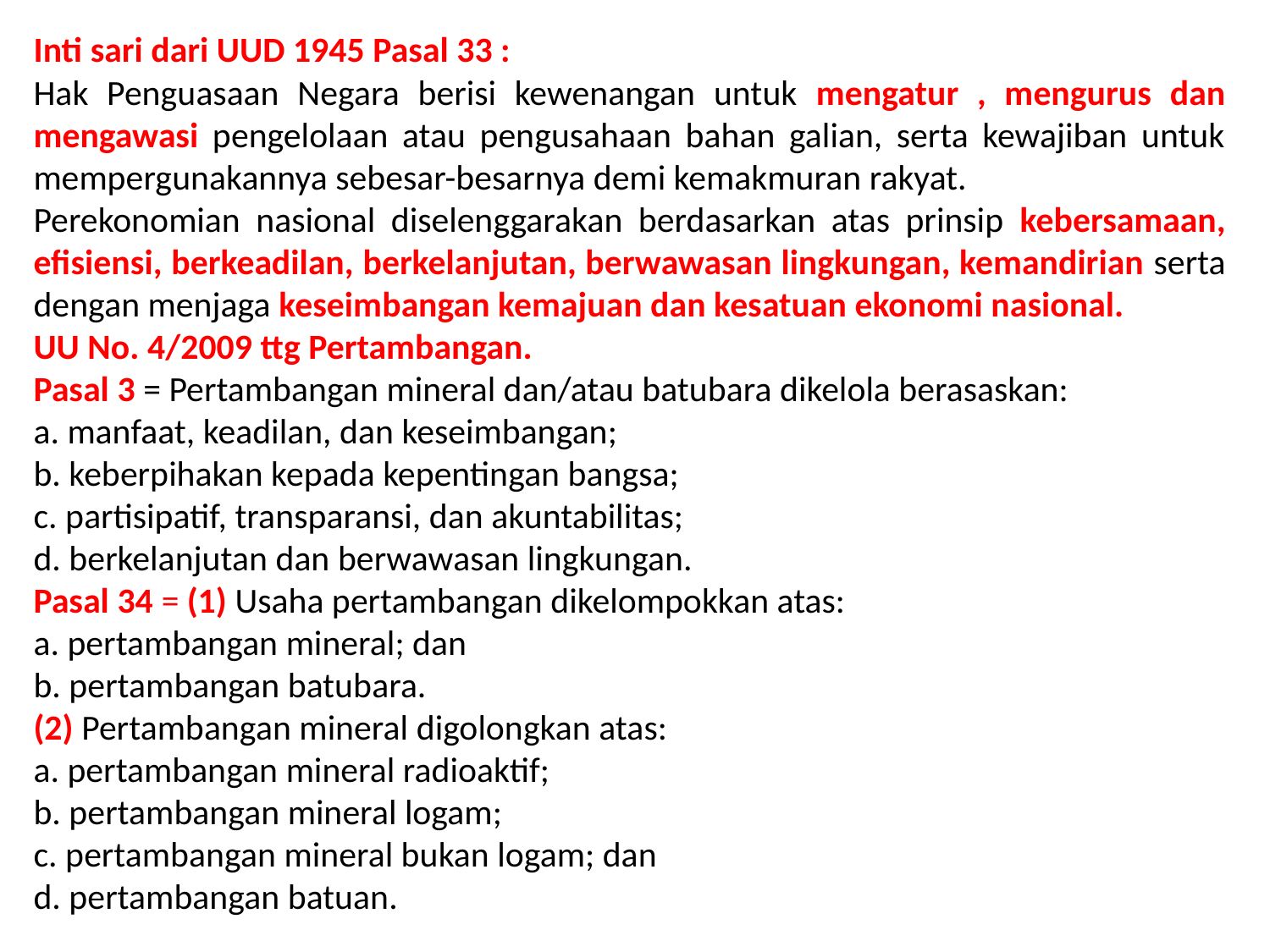

Inti sari dari UUD 1945 Pasal 33 :
Hak Penguasaan Negara berisi kewenangan untuk mengatur , mengurus dan mengawasi pengelolaan atau pengusahaan bahan galian, serta kewajiban untuk mempergunakannya sebesar-besarnya demi kemakmuran rakyat.
Perekonomian nasional diselenggarakan berdasarkan atas prinsip kebersamaan, efisiensi, berkeadilan, berkelanjutan, berwawasan lingkungan, kemandirian serta dengan menjaga keseimbangan kemajuan dan kesatuan ekonomi nasional.
UU No. 4/2009 ttg Pertambangan.
Pasal 3 = Pertambangan mineral dan/atau batubara dikelola berasaskan:
a. manfaat, keadilan, dan keseimbangan;
b. keberpihakan kepada kepentingan bangsa;
c. partisipatif, transparansi, dan akuntabilitas;
d. berkelanjutan dan berwawasan lingkungan.
Pasal 34 = (1) Usaha pertambangan dikelompokkan atas:
a. pertambangan mineral; dan
b. pertambangan batubara.
(2) Pertambangan mineral digolongkan atas:
a. pertambangan mineral radioaktif;
b. pertambangan mineral logam;
c. pertambangan mineral bukan logam; dan
d. pertambangan batuan.